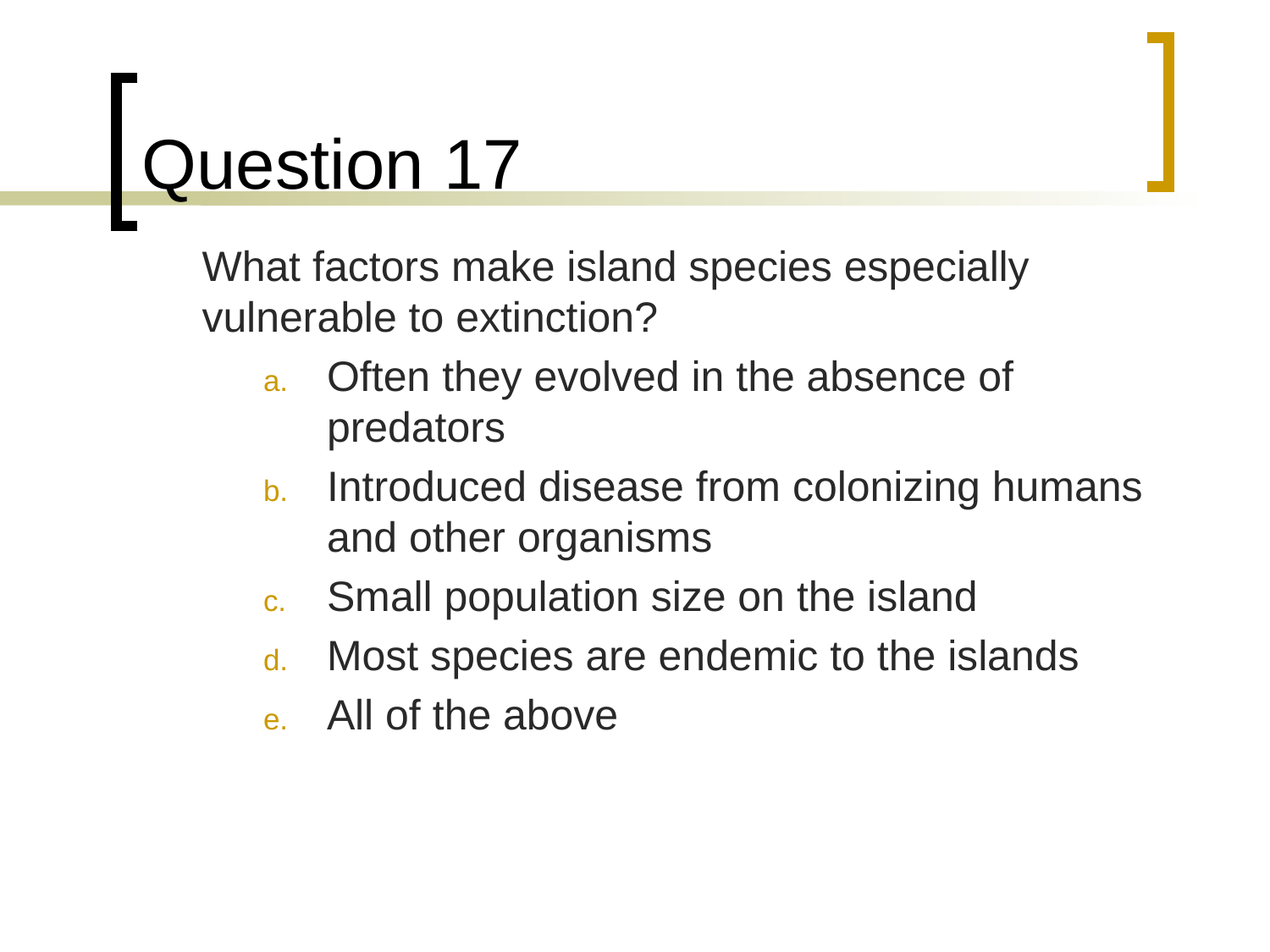

# Question 17
	What factors make island species especially vulnerable to extinction?
Often they evolved in the absence of predators
Introduced disease from colonizing humans and other organisms
Small population size on the island
Most species are endemic to the islands
All of the above